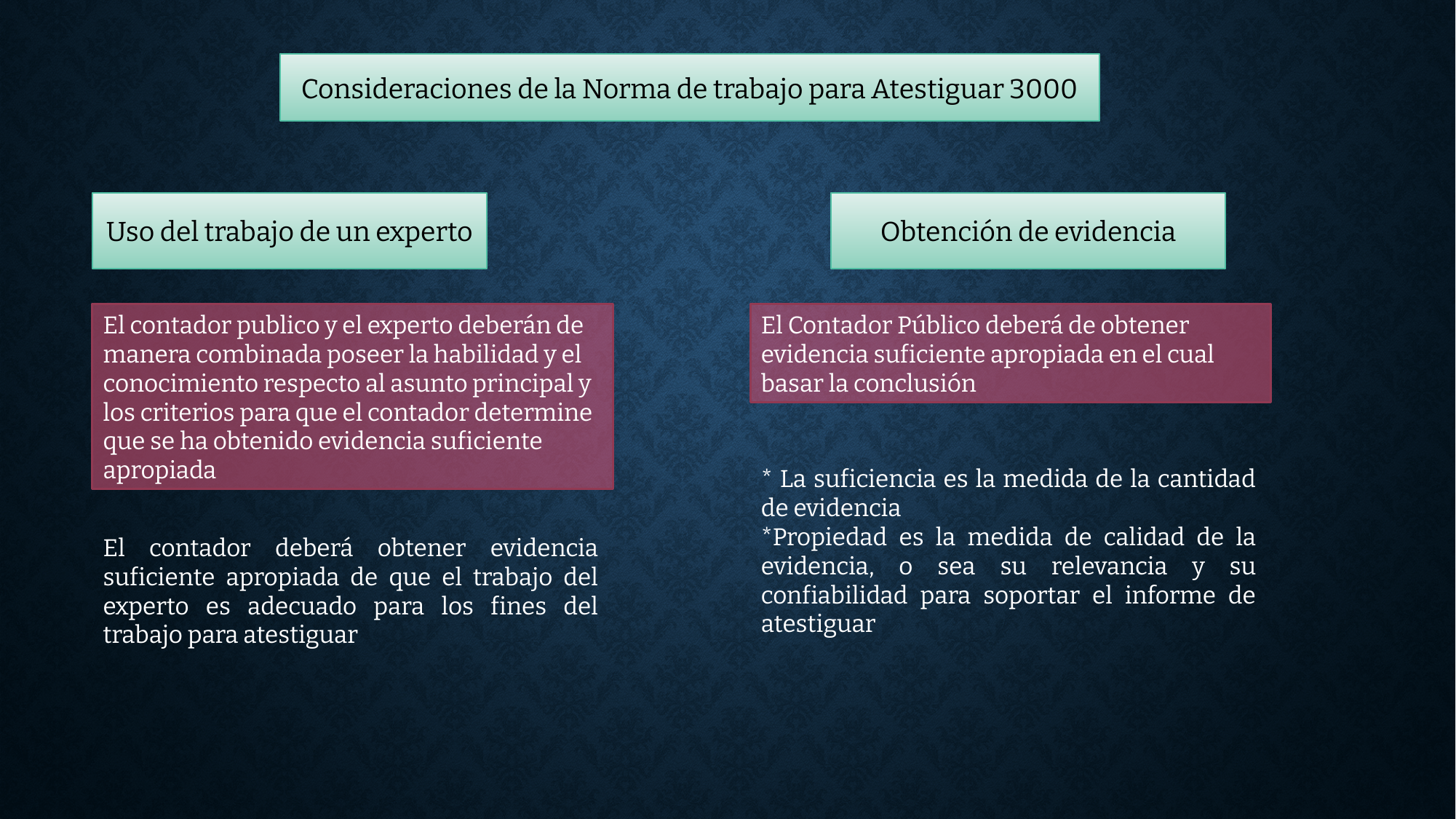

Consideraciones de la Norma de trabajo para Atestiguar 3000
Uso del trabajo de un experto
Obtención de evidencia
El contador publico y el experto deberán de manera combinada poseer la habilidad y el conocimiento respecto al asunto principal y los criterios para que el contador determine que se ha obtenido evidencia suficiente apropiada
El Contador Público deberá de obtener evidencia suficiente apropiada en el cual basar la conclusión
* La suficiencia es la medida de la cantidad de evidencia
*Propiedad es la medida de calidad de la evidencia, o sea su relevancia y su confiabilidad para soportar el informe de atestiguar

El contador deberá obtener evidencia suficiente apropiada de que el trabajo del experto es adecuado para los fines del trabajo para atestiguar